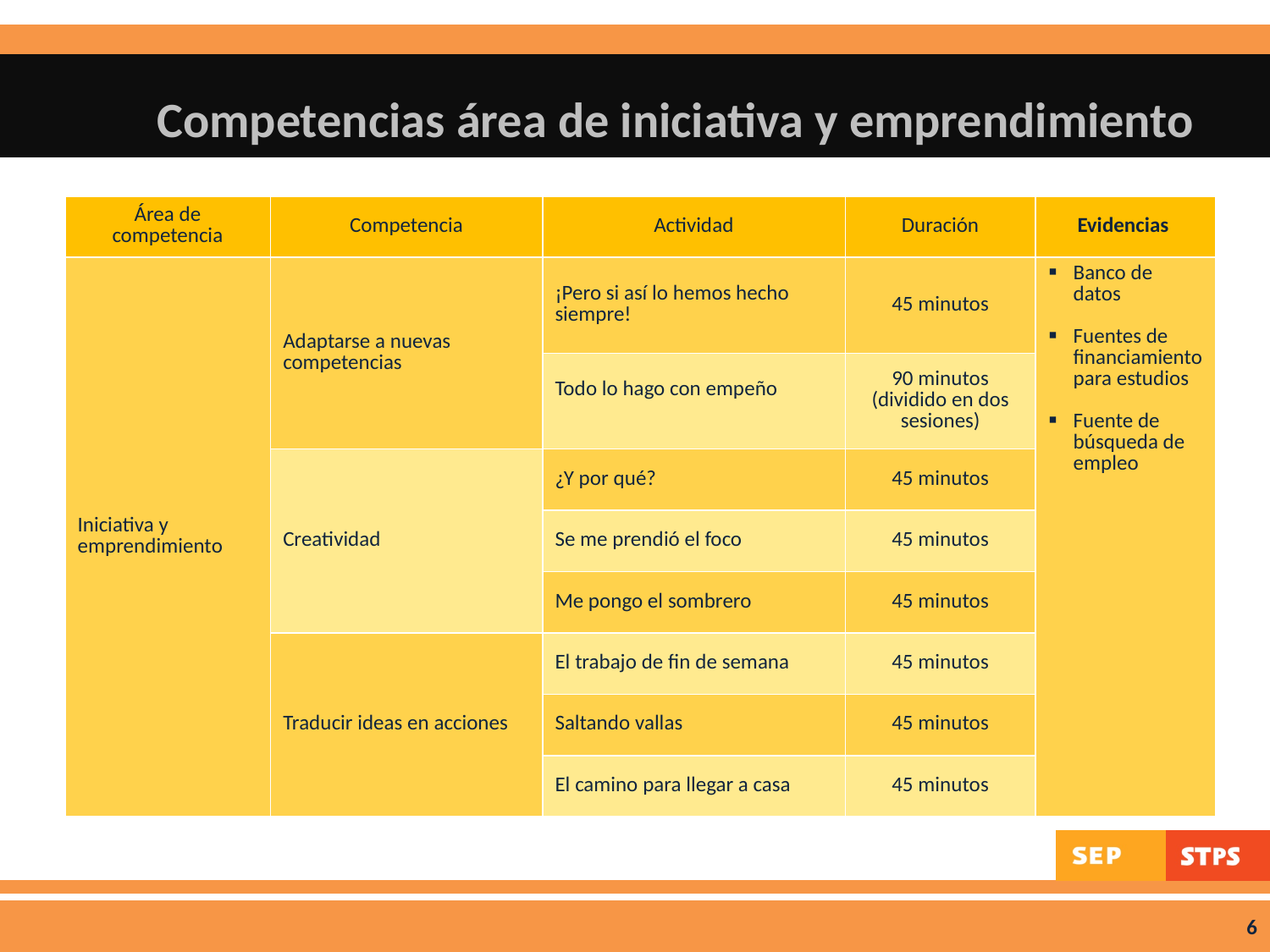

# Competencias área de iniciativa y emprendimiento
| Área de competencia | Competencia | Actividad | Duración | Evidencias |
| --- | --- | --- | --- | --- |
| Iniciativa y emprendimiento | Adaptarse a nuevas competencias | ¡Pero si así lo hemos hecho siempre! | 45 minutos | Banco de datos Fuentes de financiamiento para estudios Fuente de búsqueda de empleo |
|  |  | Todo lo hago con empeño | 90 minutos (dividido en dos sesiones) |  |
|  | Creatividad | ¿Y por qué? | 45 minutos |  |
|  |  | Se me prendió el foco | 45 minutos |  |
|  |  | Me pongo el sombrero | 45 minutos |  |
|  | Traducir ideas en acciones | El trabajo de fin de semana | 45 minutos |  |
|  |  | Saltando vallas | 45 minutos |  |
|  |  | El camino para llegar a casa | 45 minutos |  |
6